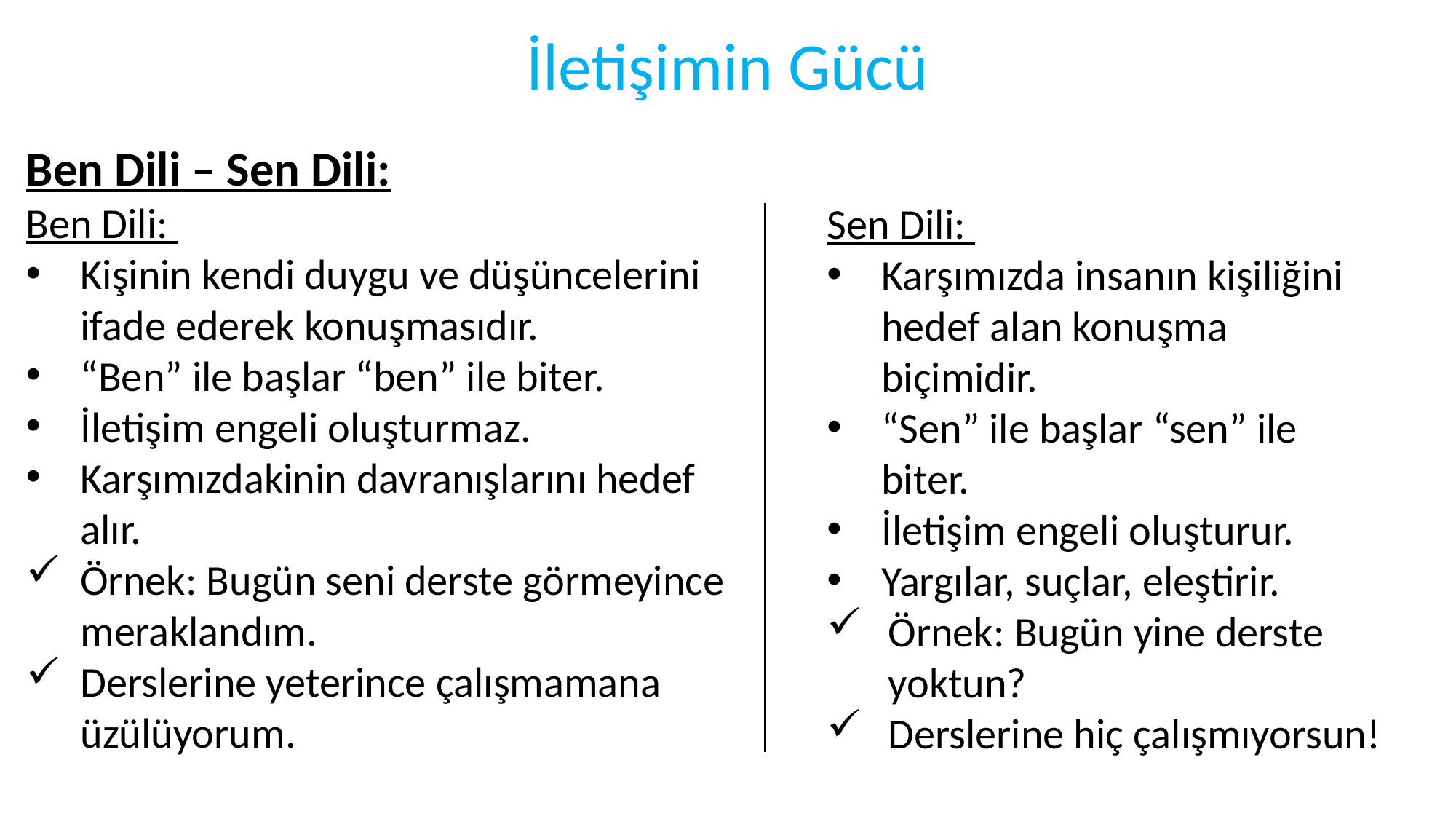

# İletişimin Gücü
Ben Dili – Sen Dili:
Ben Dili:
Kişinin kendi duygu ve düşüncelerini ifade ederek konuşmasıdır.
“Ben” ile başlar “ben” ile biter.
İletişim engeli oluşturmaz.
Karşımızdakinin davranışlarını hedef alır.
Örnek: Bugün seni derste görmeyince meraklandım.
Derslerine yeterince çalışmamana üzülüyorum.
Sen Dili:
Karşımızda insanın kişiliğini hedef alan konuşma biçimidir.
“Sen” ile başlar “sen” ile biter.
İletişim engeli oluşturur.
Yargılar, suçlar, eleştirir.
Örnek: Bugün yine derste yoktun?
Derslerine hiç çalışmıyorsun!